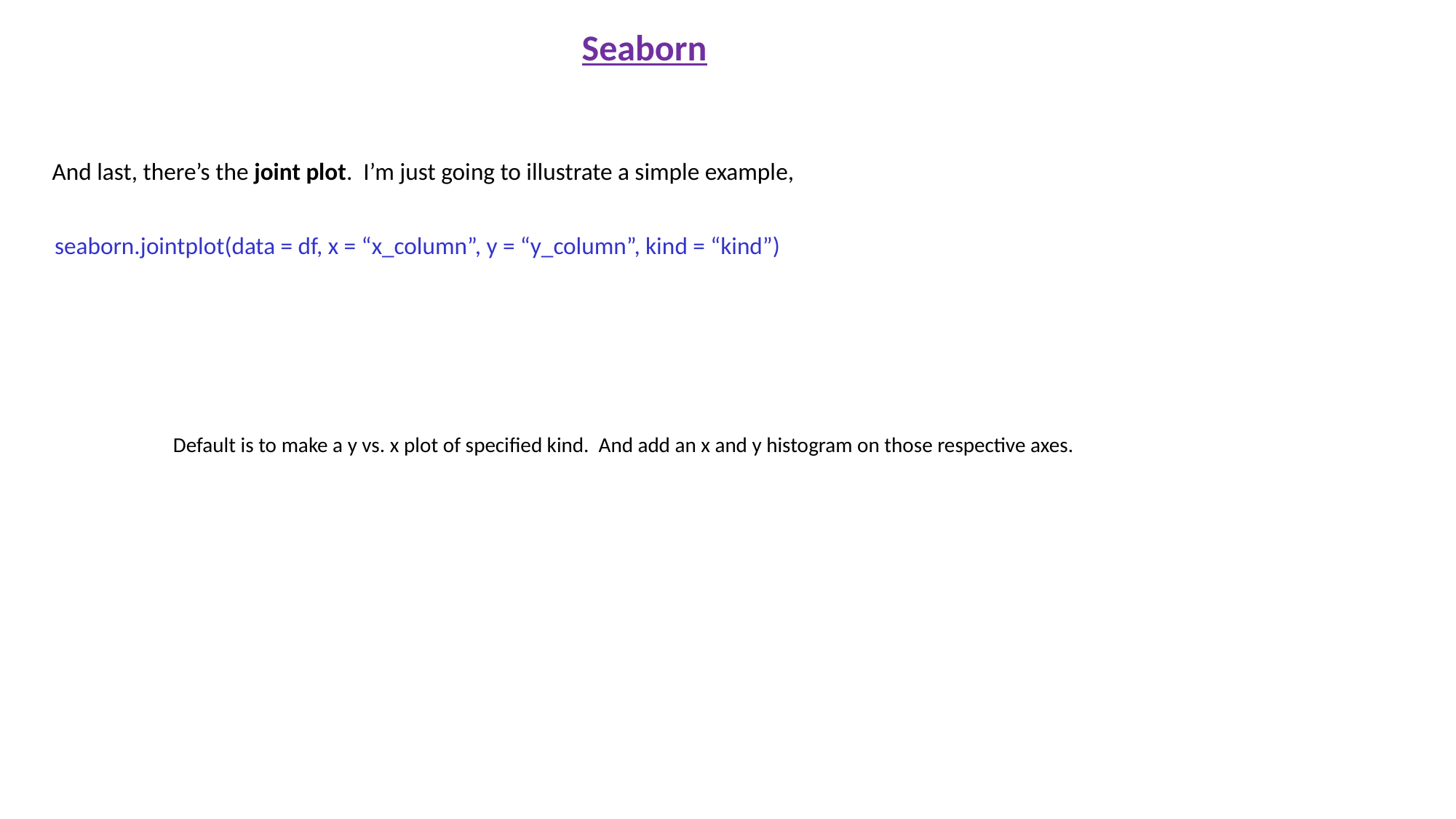

Seaborn
And last, there’s the joint plot.  I’m just going to illustrate a simple example,
seaborn.jointplot(data = df, x = “x_column”, y = “y_column”, kind = “kind”)
Default is to make a y vs. x plot of specified kind.  And add an x and y histogram on those respective axes.